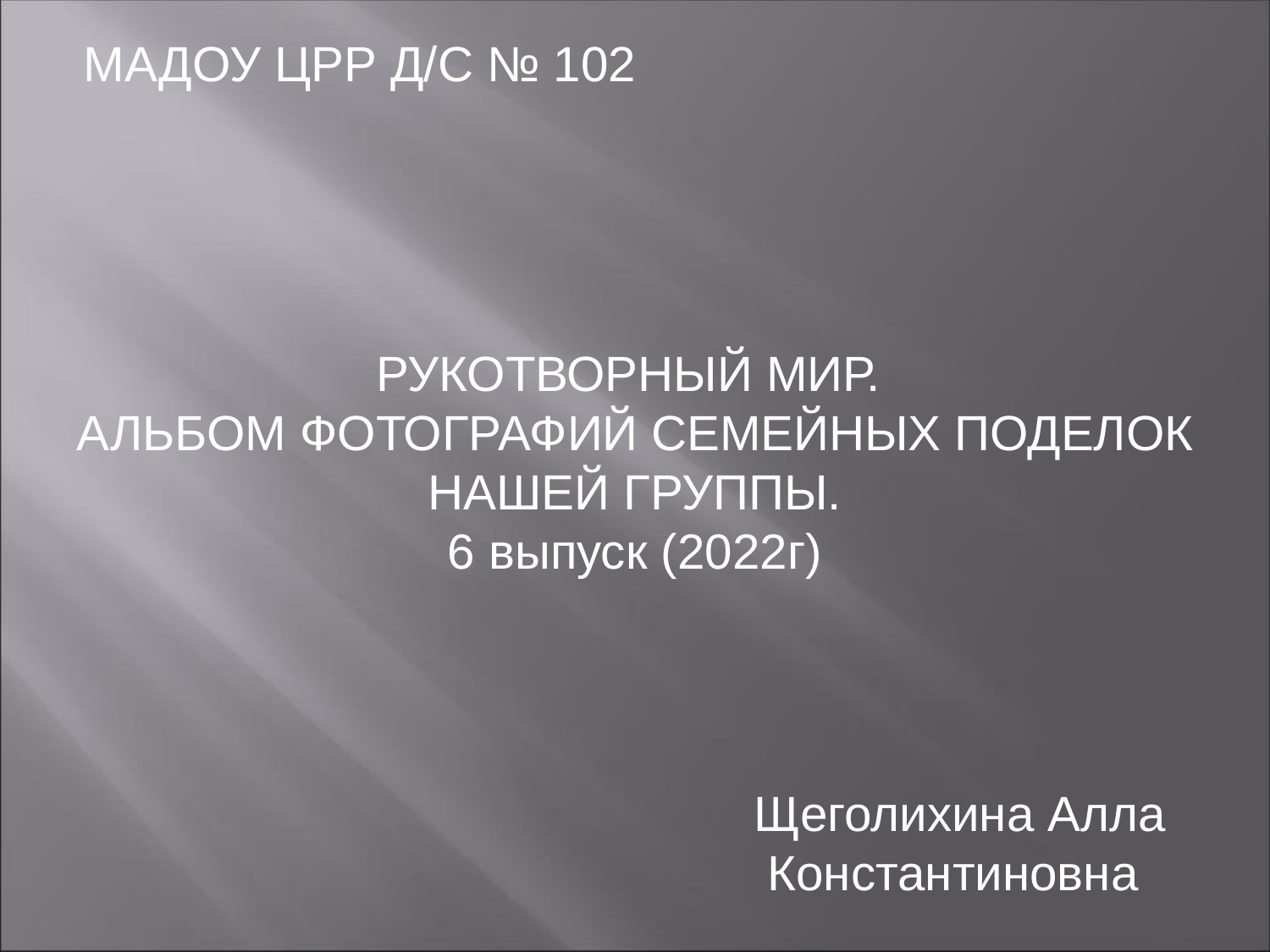

МАДОУ ЦРР Д/С № 102
РУКОТВОРНЫЙ МИР.
АЛЬБОМ ФОТОГРАФИЙ СЕМЕЙНЫХ ПОДЕЛОК НАШЕЙ ГРУППЫ.
6 выпуск (2022г)
Щеголихина Алла Константиновна